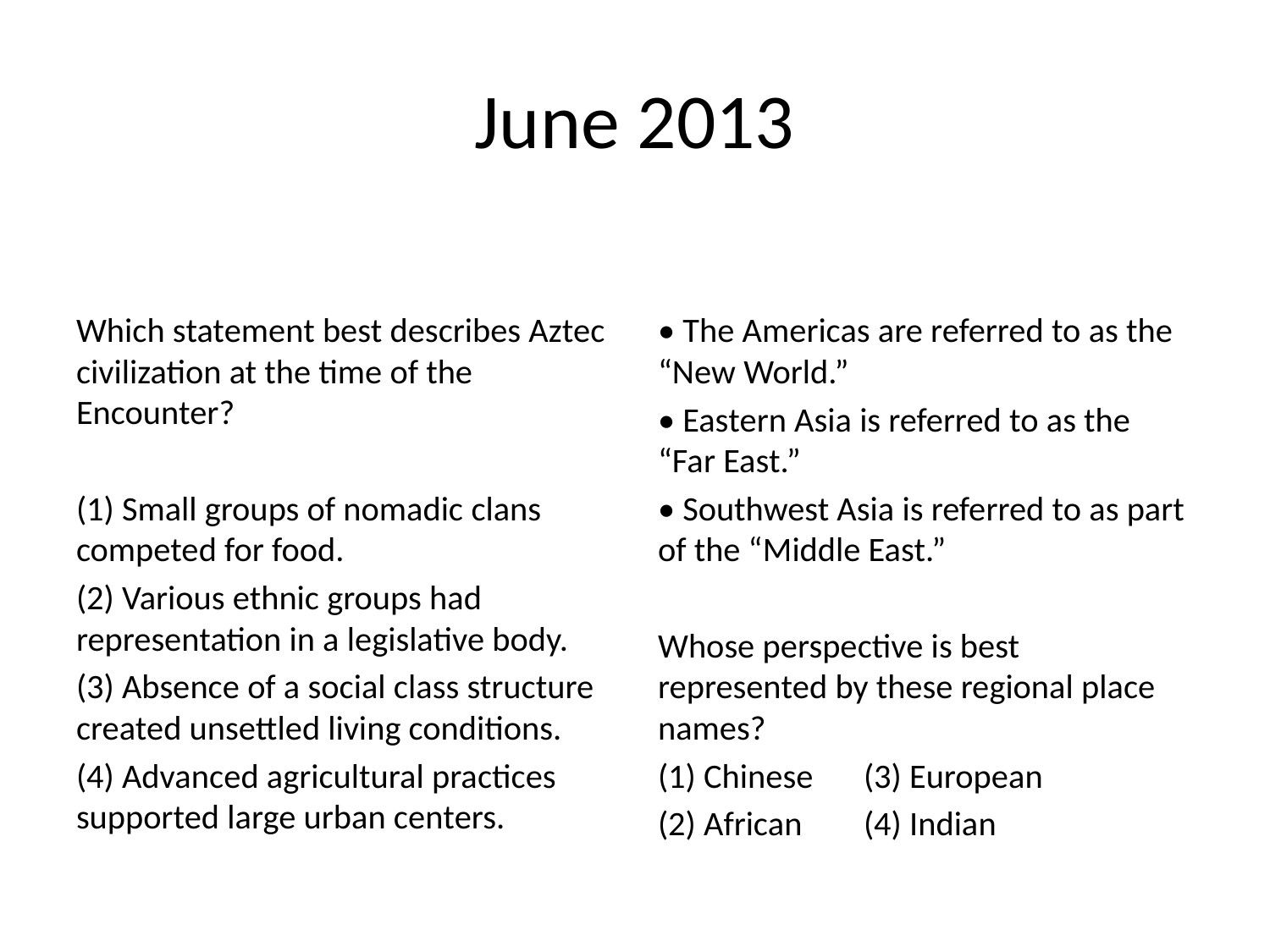

# June 2013

Which statement best describes Aztec civilization at the time of the Encounter?

(1) Small groups of nomadic clans competed for food.
(2) Various ethnic groups had representation in a legislative body.
(3) Absence of a social class structure created unsettled living conditions.
(4) Advanced agricultural practices supported large urban centers.
• The Americas are referred to as the “New World.”
• Eastern Asia is referred to as the “Far East.”
• Southwest Asia is referred to as part of the “Middle East.”

Whose perspective is best represented by these regional place names?
(1) Chinese 	(3) European
(2) African 	(4) Indian